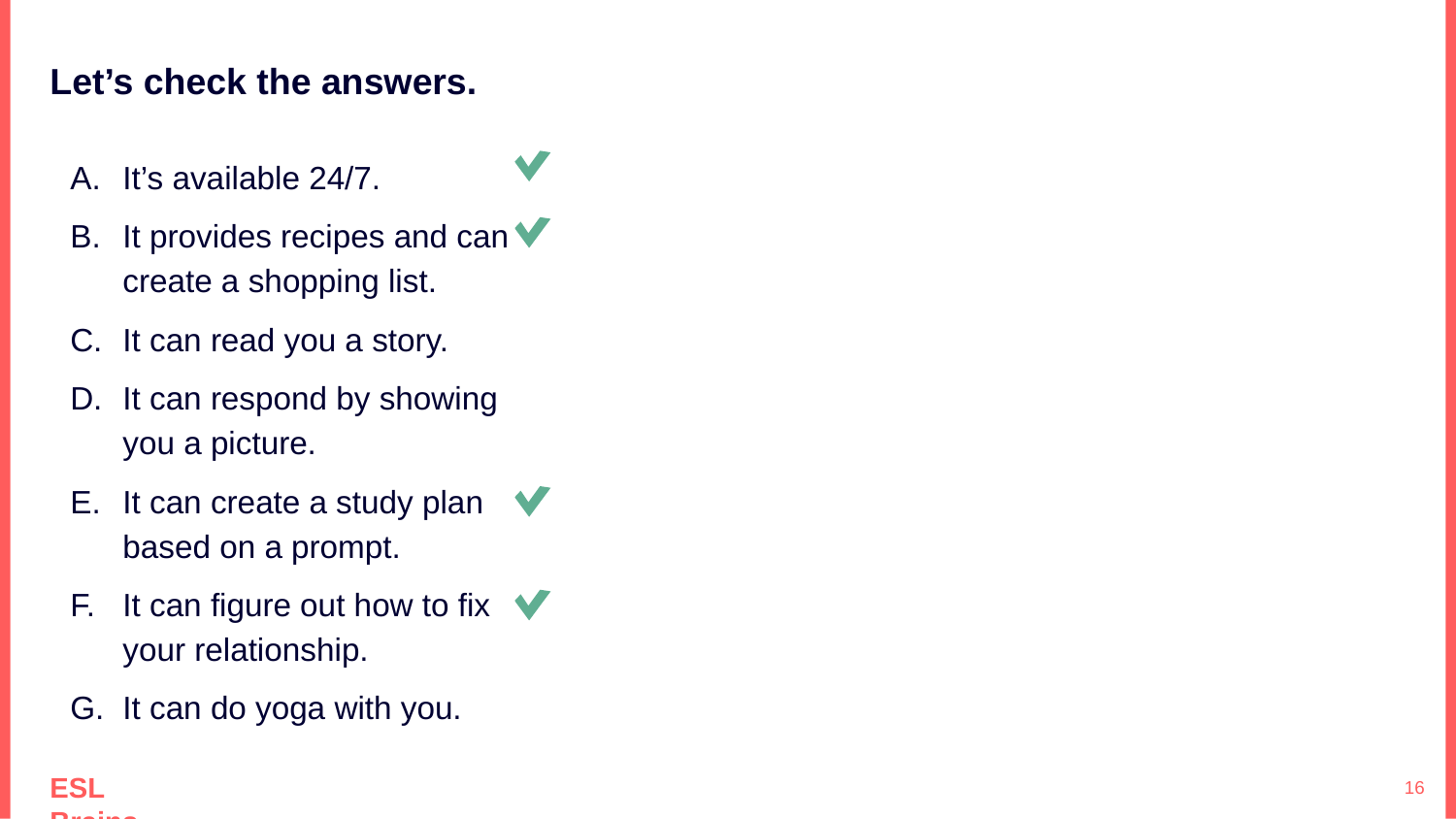

Let’s check the answers.

It’s available 24/7.
It provides recipes and can create a shopping list.
It can read you a story.
It can respond by showing you a picture.
It can create a study plan based on a prompt.
It can figure out how to fix your relationship.
It can do yoga with you.

16